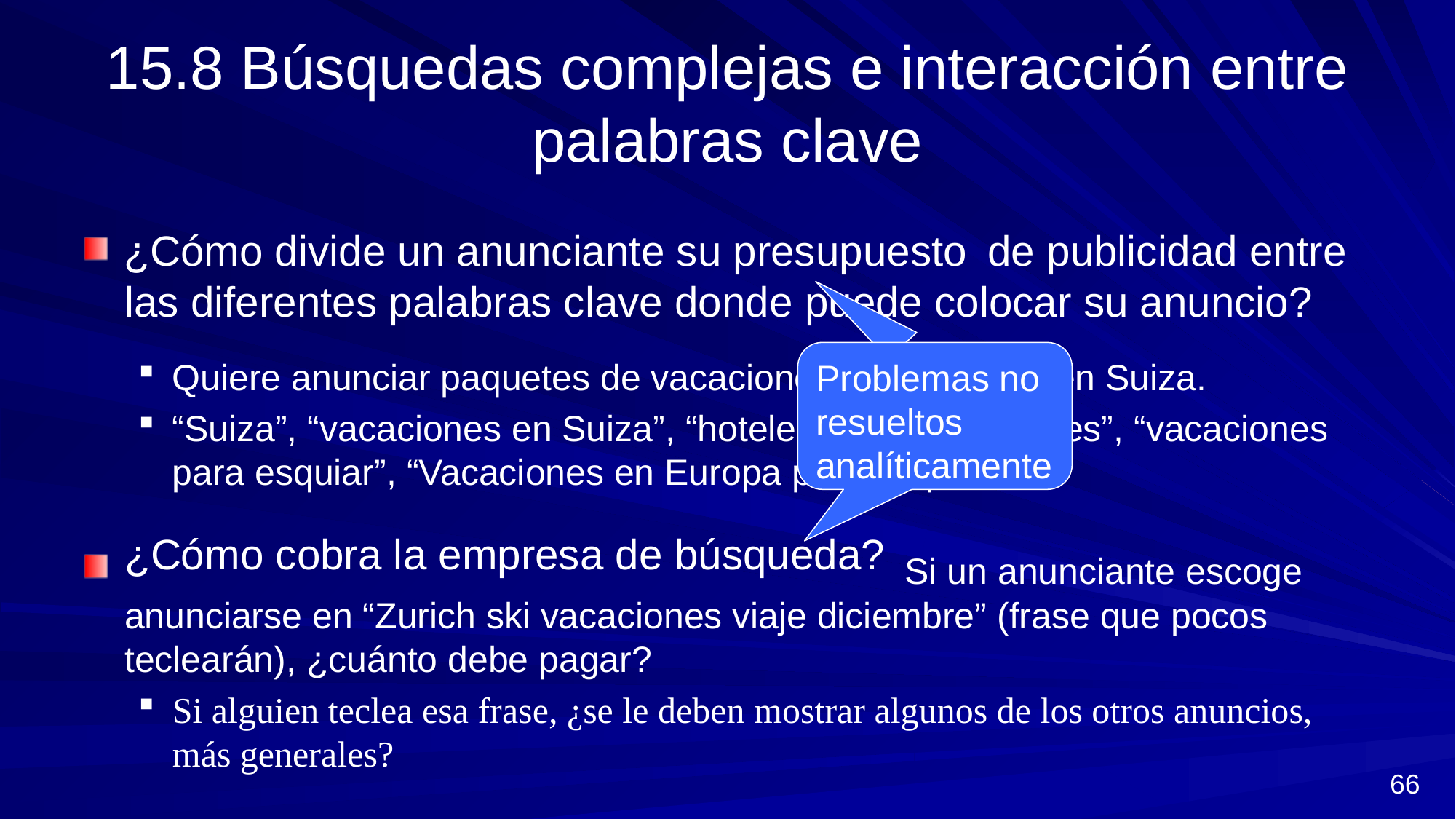

# 15.8 Búsquedas complejas e interacción entre palabras clave
                                                                         de publicidad entre las diferentes palabras clave donde puede colocar su anuncio?

Quiere anunciar paquetes de vacaciones para esquiar en Suiza.
“Suiza”, “vacaciones en Suiza”, “hoteles en Suiza”, “Alpes”, “vacaciones para esquiar”, “Vacaciones en Europa para esquiar”…

                                                                  Si un anunciante escoge  anunciarse en “Zurich ski vacaciones viaje diciembre” (frase que pocos teclearán), ¿cuánto debe pagar?
Si alguien teclea esa frase, ¿se le deben mostrar algunos de los otros anuncios, más generales?
¿Cómo divide un anunciante su presupuesto

Problemas no resueltos analíticamente
¿Cómo cobra la empresa de búsqueda?
66